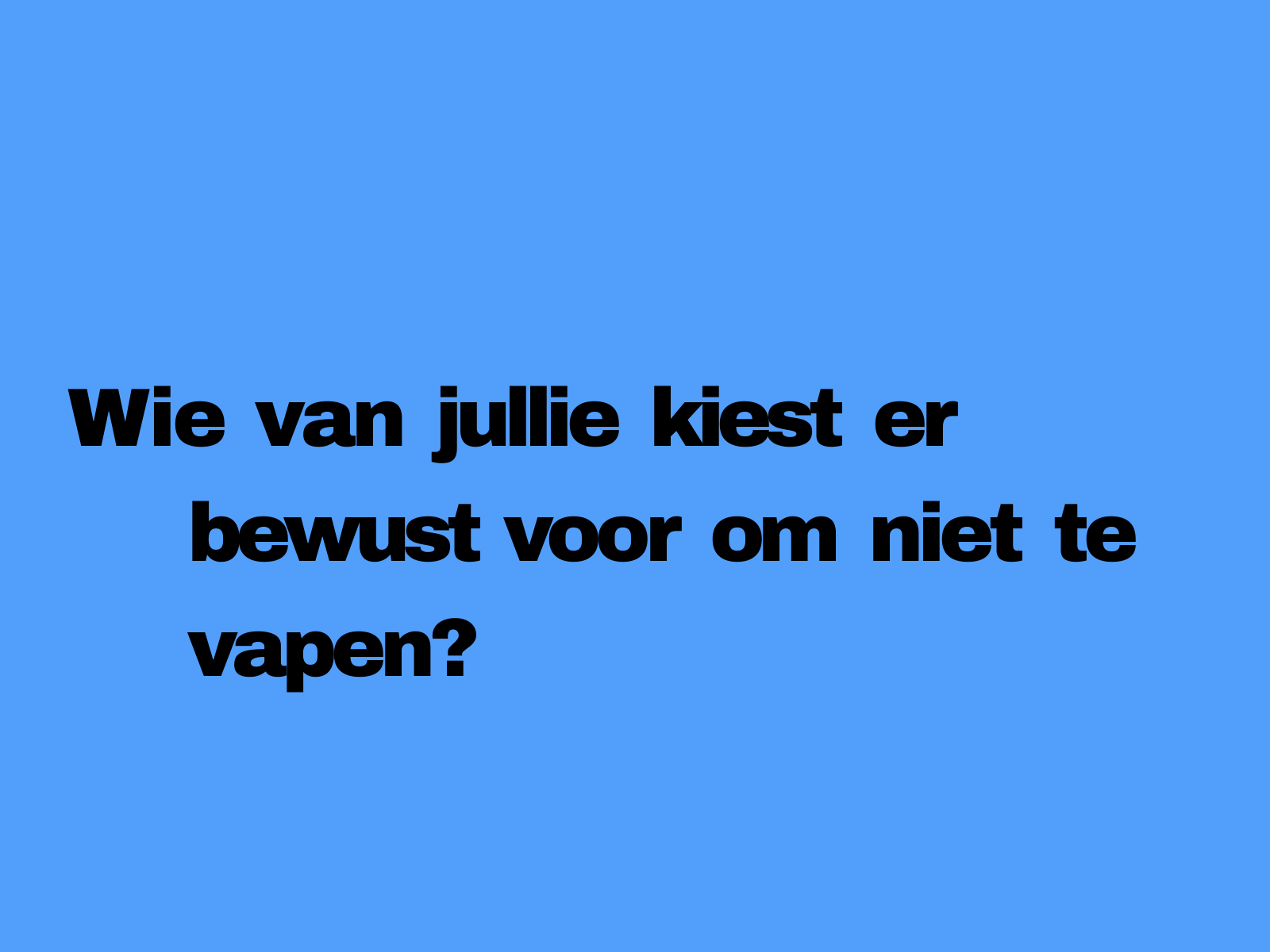

# Wie van jullie kiest er bewust voor om niet te vapen?